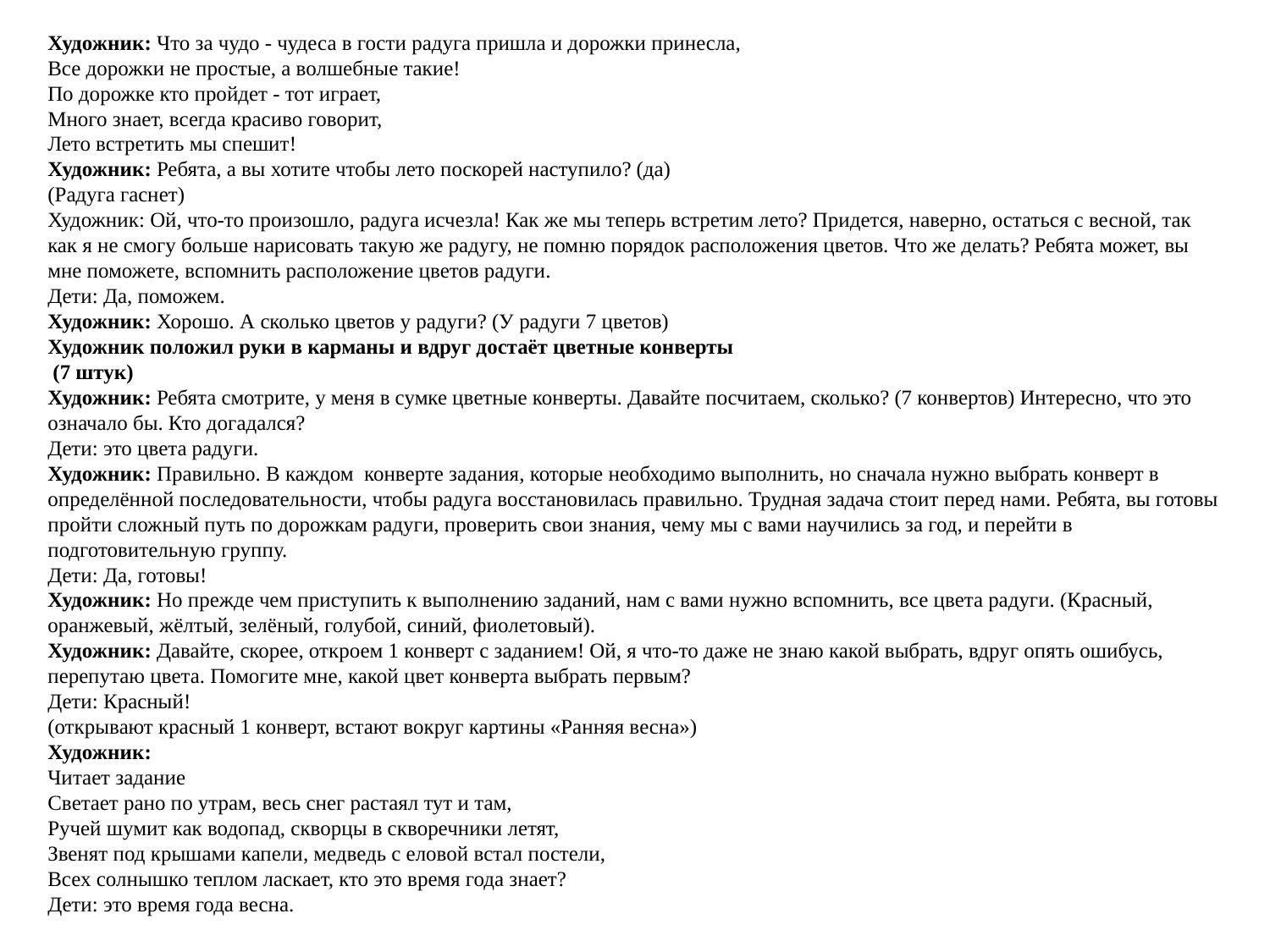

Художник: Что за чудо - чудеса в гости радуга пришла и дорожки принесла,
Все дорожки не простые, а волшебные такие!
По дорожке кто пройдет - тот играет,
Много знает, всегда красиво говорит,
Лето встретить мы спешит!
Художник: Ребята, а вы хотите чтобы лето поскорей наступило? (да)
(Радуга гаснет)
Художник: Ой, что-то произошло, радуга исчезла! Как же мы теперь встретим лето? Придется, наверно, остаться с весной, так как я не смогу больше нарисовать такую же радугу, не помню порядок расположения цветов. Что же делать? Ребята может, вы мне поможете, вспомнить расположение цветов радуги.
Дети: Да, поможем.
Художник: Хорошо. А сколько цветов у радуги? (У радуги 7 цветов)
Художник положил руки в карманы и вдруг достаёт цветные конверты
 (7 штук)
Художник: Ребята смотрите, у меня в сумке цветные конверты. Давайте посчитаем, сколько? (7 конвертов) Интересно, что это означало бы. Кто догадался?
Дети: это цвета радуги.
Художник: Правильно. В каждом  конверте задания, которые необходимо выполнить, но сначала нужно выбрать конверт в определённой последовательности, чтобы радуга восстановилась правильно. Трудная задача стоит перед нами. Ребята, вы готовы пройти сложный путь по дорожкам радуги, проверить свои знания, чему мы с вами научились за год, и перейти в подготовительную группу.
Дети: Да, готовы!
Художник: Но прежде чем приступить к выполнению заданий, нам с вами нужно вспомнить, все цвета радуги. (Красный, оранжевый, жёлтый, зелёный, голубой, синий, фиолетовый).
Художник: Давайте, скорее, откроем 1 конверт с заданием! Ой, я что-то даже не знаю какой выбрать, вдруг опять ошибусь, перепутаю цвета. Помогите мне, какой цвет конверта выбрать первым?
Дети: Красный!
(открывают красный 1 конверт, встают вокруг картины «Ранняя весна»)
Художник:
Читает задание
Светает рано по утрам, весь снег растаял тут и там,
Ручей шумит как водопад, скворцы в скворечники летят,
Звенят под крышами капели, медведь с еловой встал постели,
Всех солнышко теплом ласкает, кто это время года знает?
Дети: это время года весна.